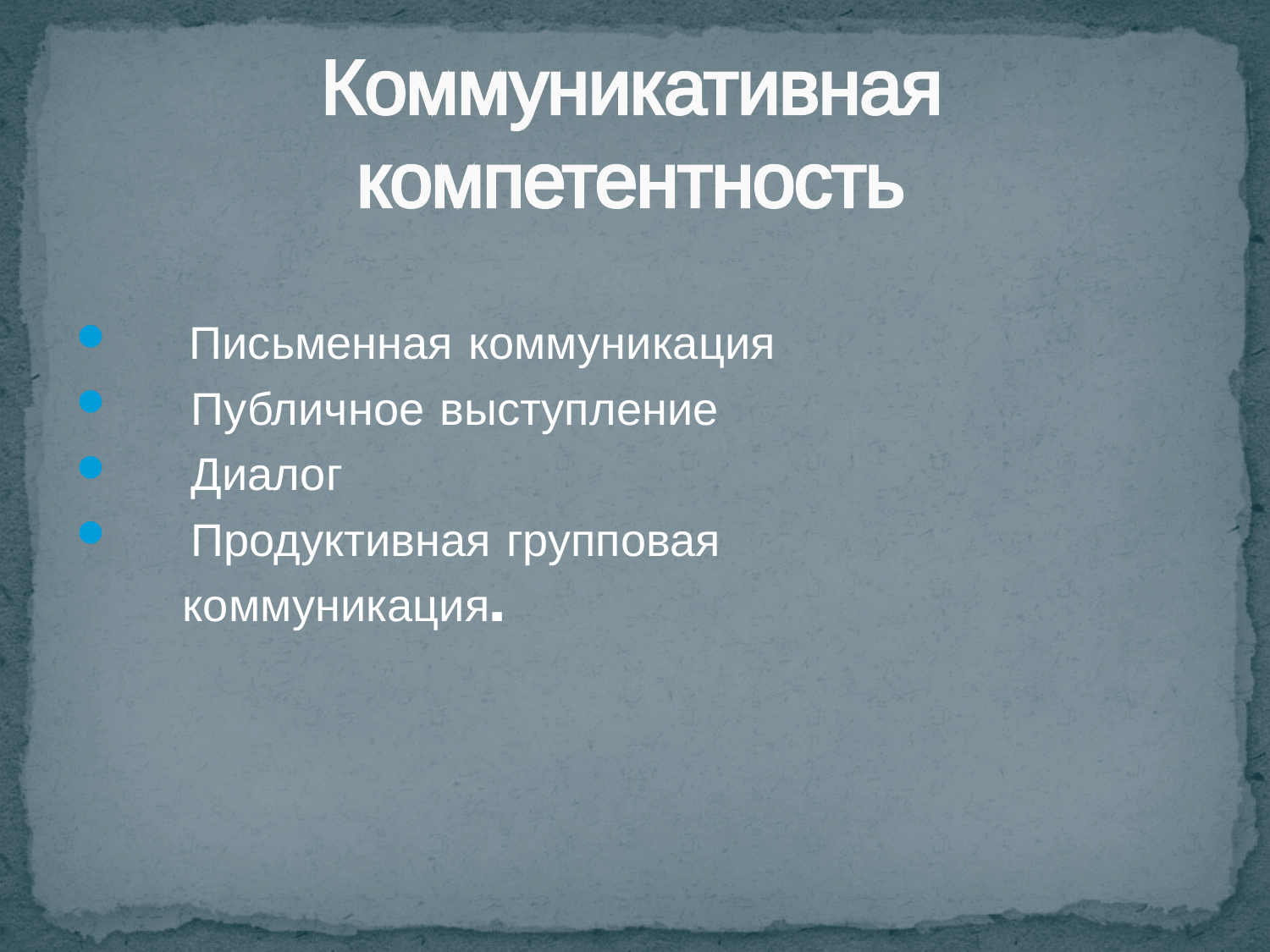

# Коммуникативная компетентность
      Письменная коммуникация
     Публичное выступление
     Диалог
     Продуктивная групповая
       коммуникация.